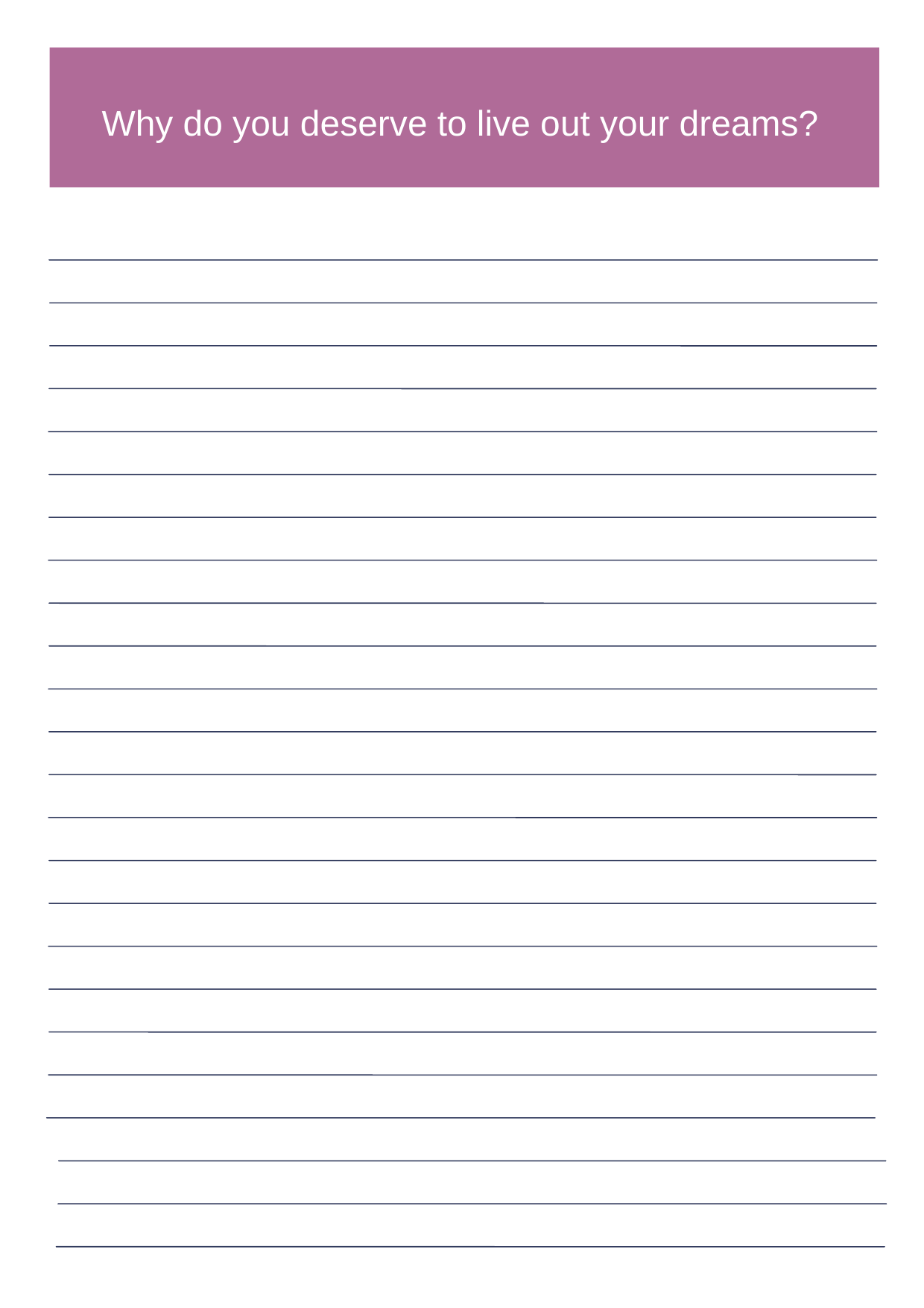

Why do you deserve to live out your dreams?